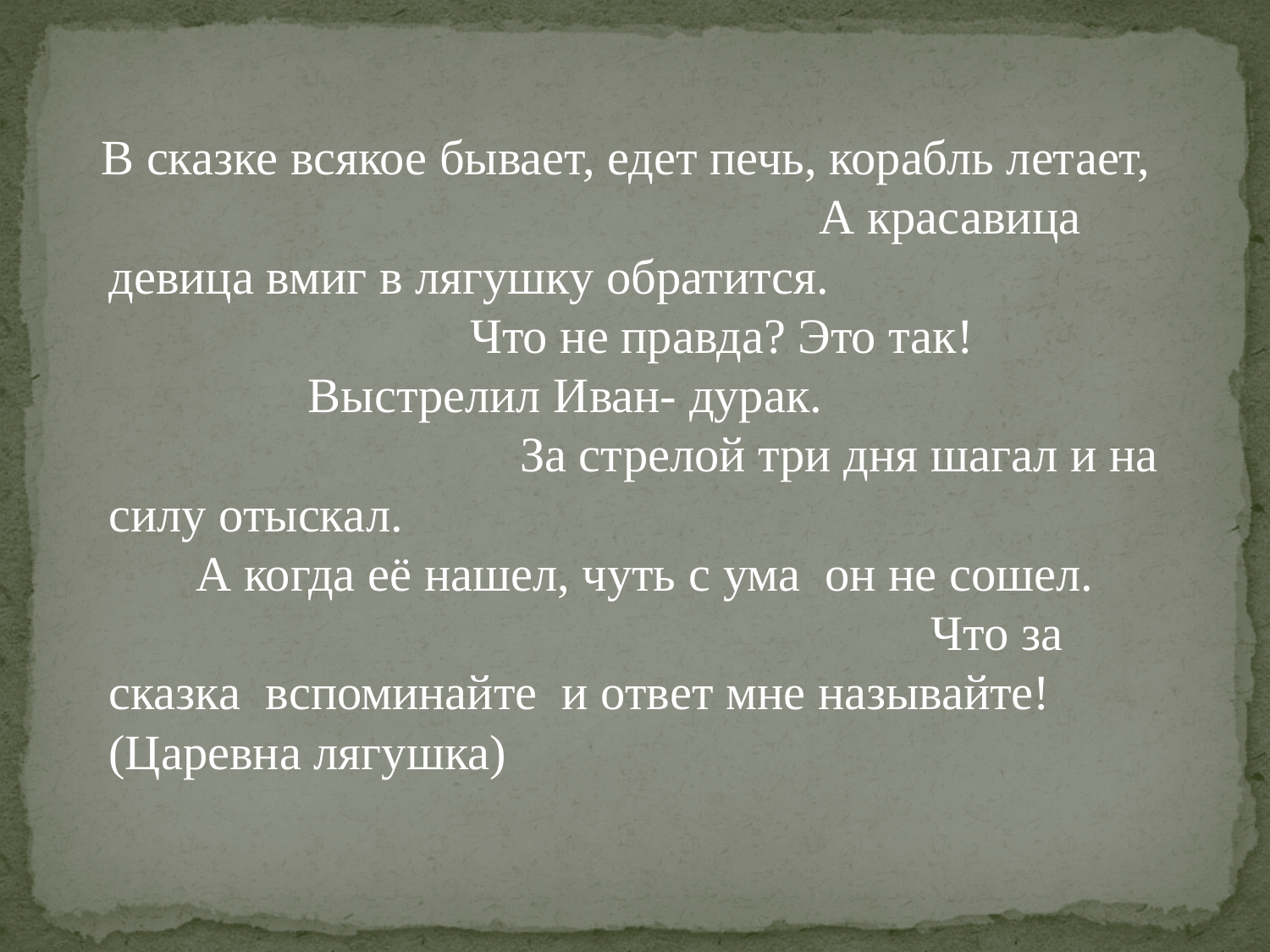

#
  В сказке всякое бывает, едет печь, корабль летает,                                                             А красавица девица вмиг в лягушку обратится.                                                           Что не правда? Это так!                                  Выстрелил Иван- дурак.                                                               За стрелой три дня шагал и на силу отыскал.                                                                       А когда её нашел, чуть с ума  он не сошел.                                                                          Что за сказка  вспоминайте  и ответ мне называйте! (Царевна лягушка)